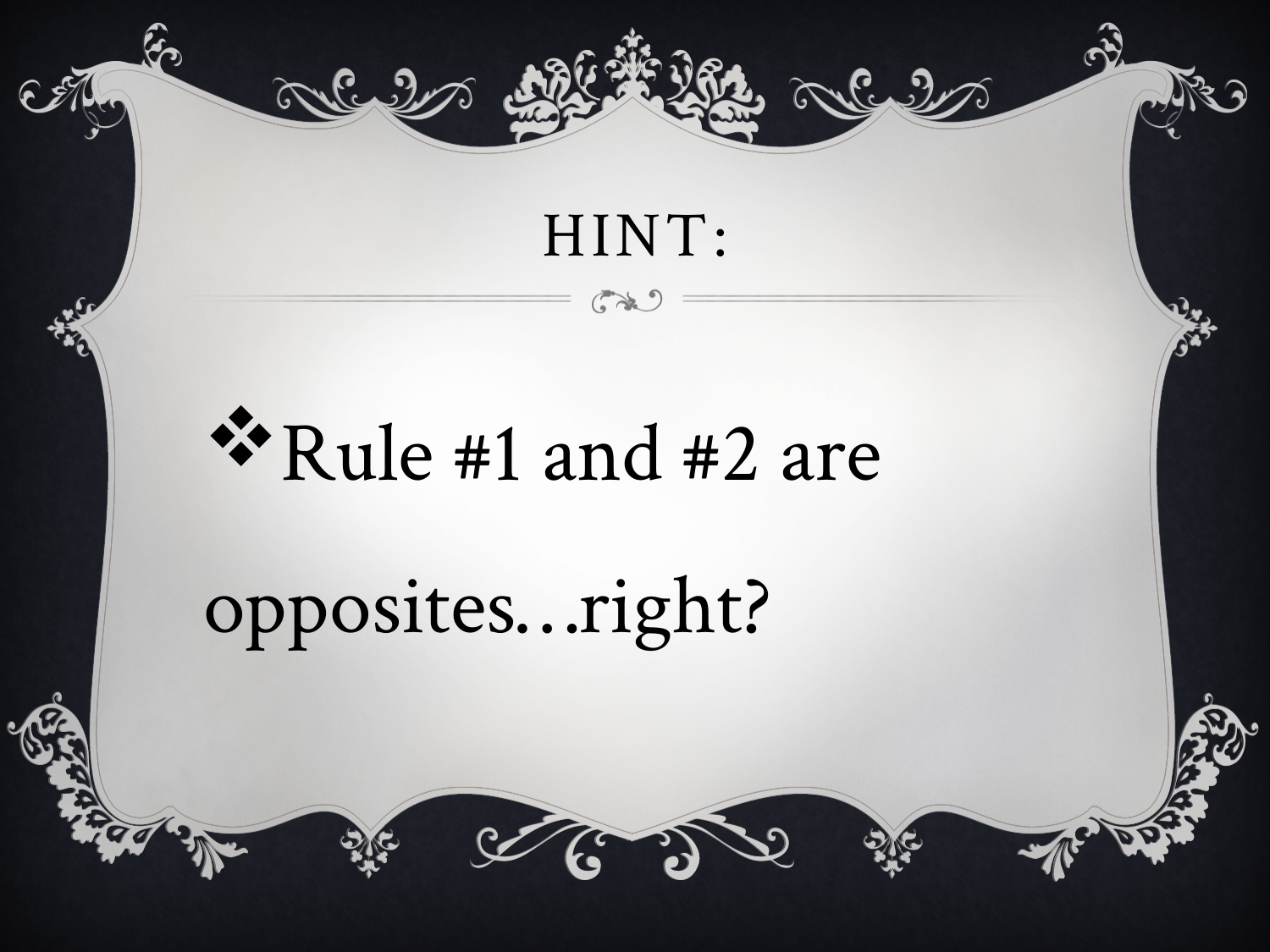

# Hint:
Rule #1 and #2 are opposites…right?